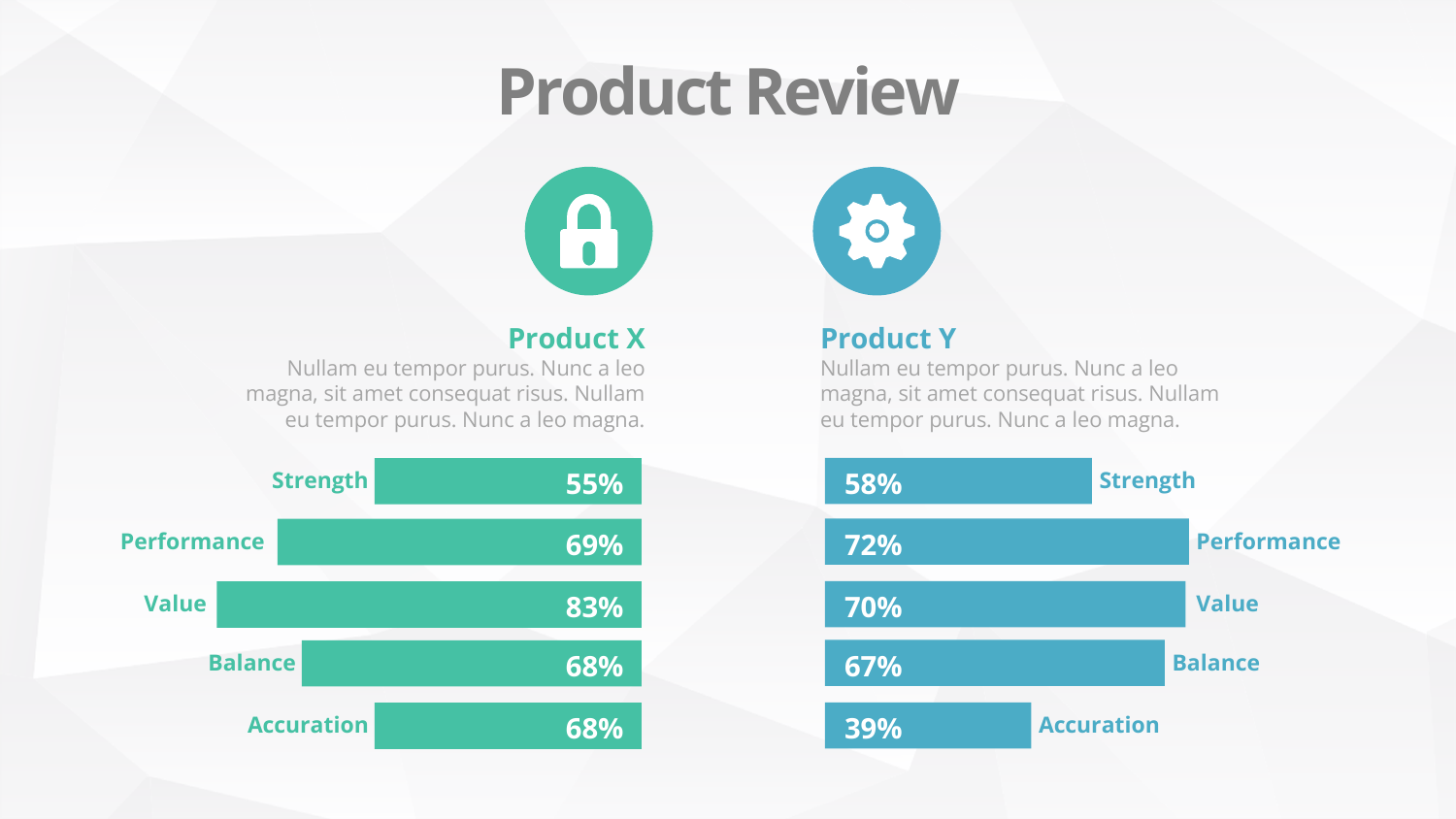

Product Review

Product X
Nullam eu tempor purus. Nunc a leo magna, sit amet consequat risus. Nullam eu tempor purus. Nunc a leo magna.
Product Y
Nullam eu tempor purus. Nunc a leo magna, sit amet consequat risus. Nullam eu tempor purus. Nunc a leo magna.

58%
Strength
Strength
55%

72%
69%
Performance
Performance

70%
83%
Value
Value

67%
68%
Balance
Balance

39%
68%
Accuration
Accuration